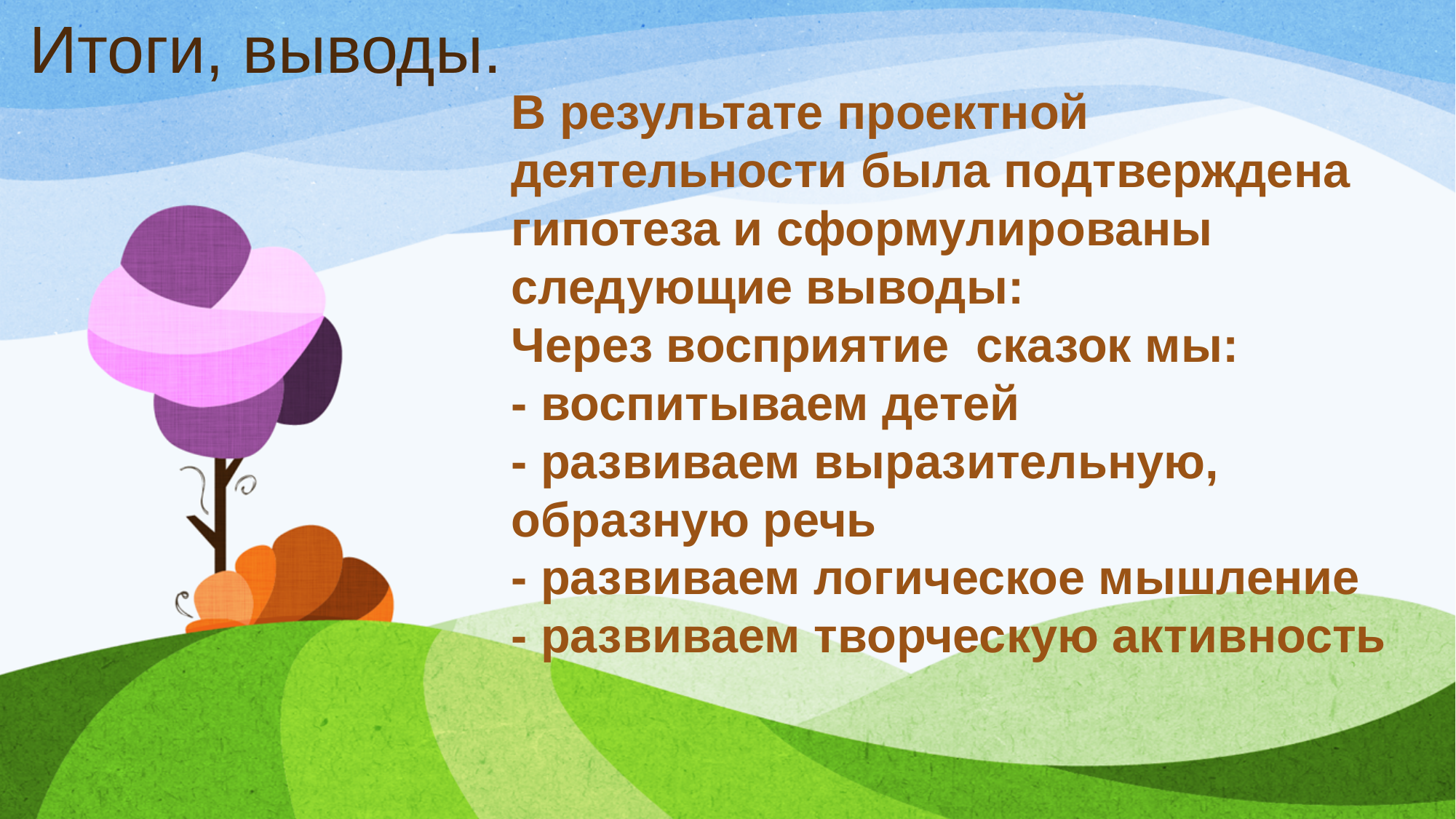

# Итоги, выводы.
В результате проектной деятельности была подтверждена гипотеза и сформулированы следующие выводы:
Через восприятие  сказок мы:
- воспитываем детей
- развиваем выразительную, образную речь
- развиваем логическое мышление
- развиваем творческую активность